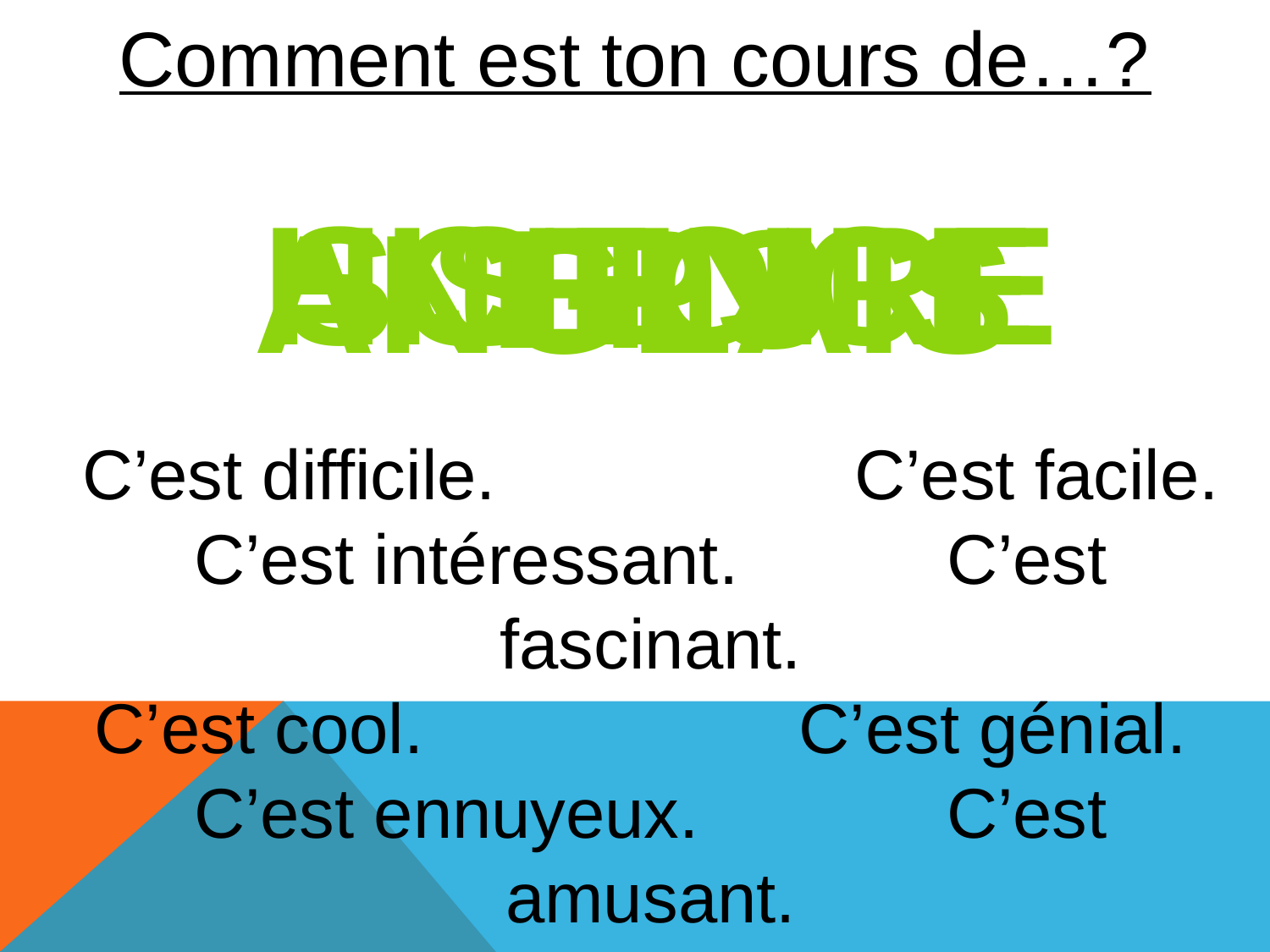

Comment est ton cours de…?
Histoire
science
EPS
anglais
C’est difficile.	      	       C’est facile.
C’est intéressant.	      C’est fascinant.
C’est cool.		          C’est génial.
C’est ennuyeux.		      C’est amusant.
C’est horrible.                     C’est super.
 C’est formidable.